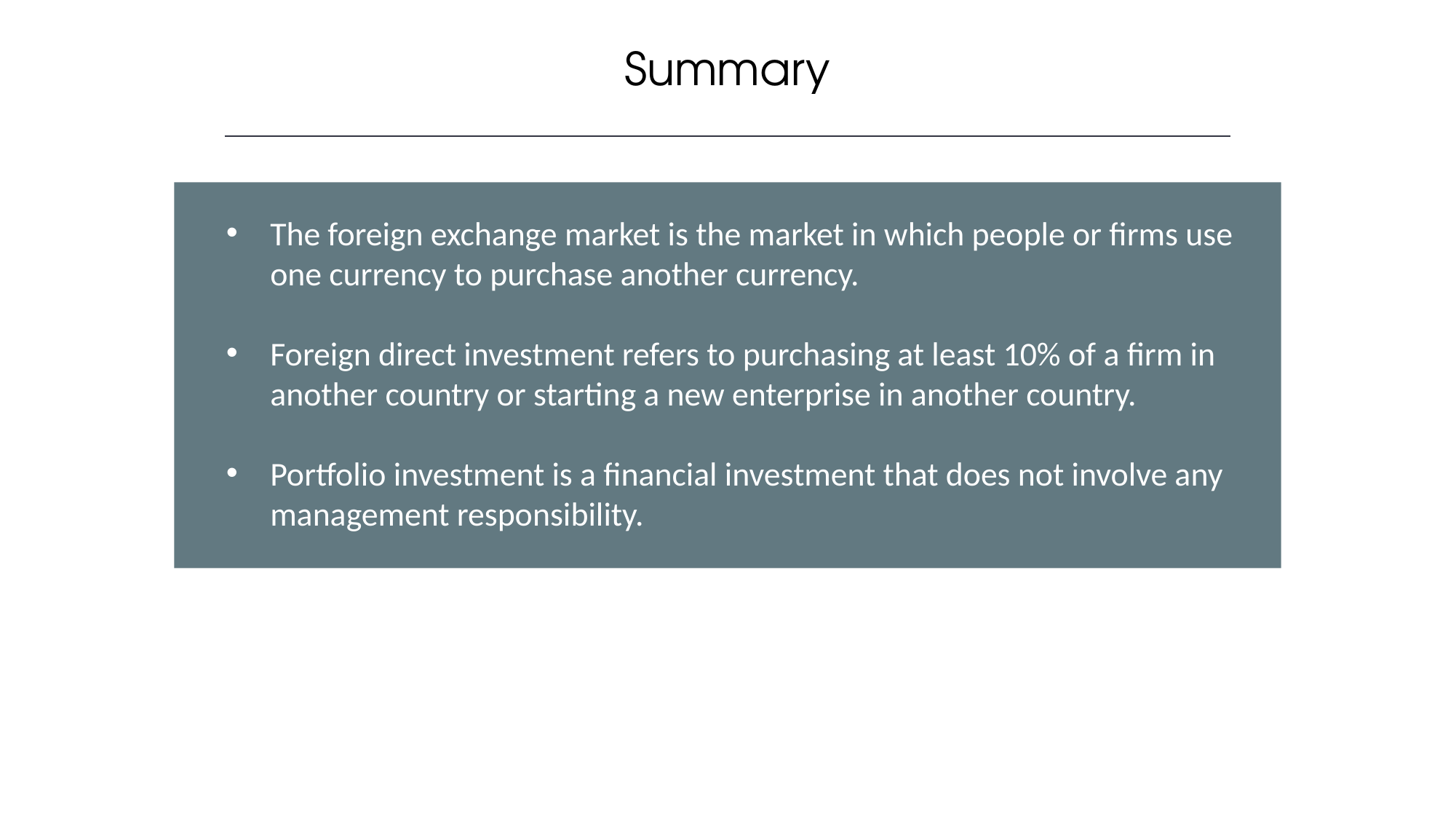

Summary
HAWKES LEARNING

The foreign exchange market is the market in which people or firms use one currency to purchase another currency.

Foreign direct investment refers to purchasing at least 10% of a firm in another country or starting a new enterprise in another country.

Portfolio investment is a financial investment that does not involve any management responsibility.